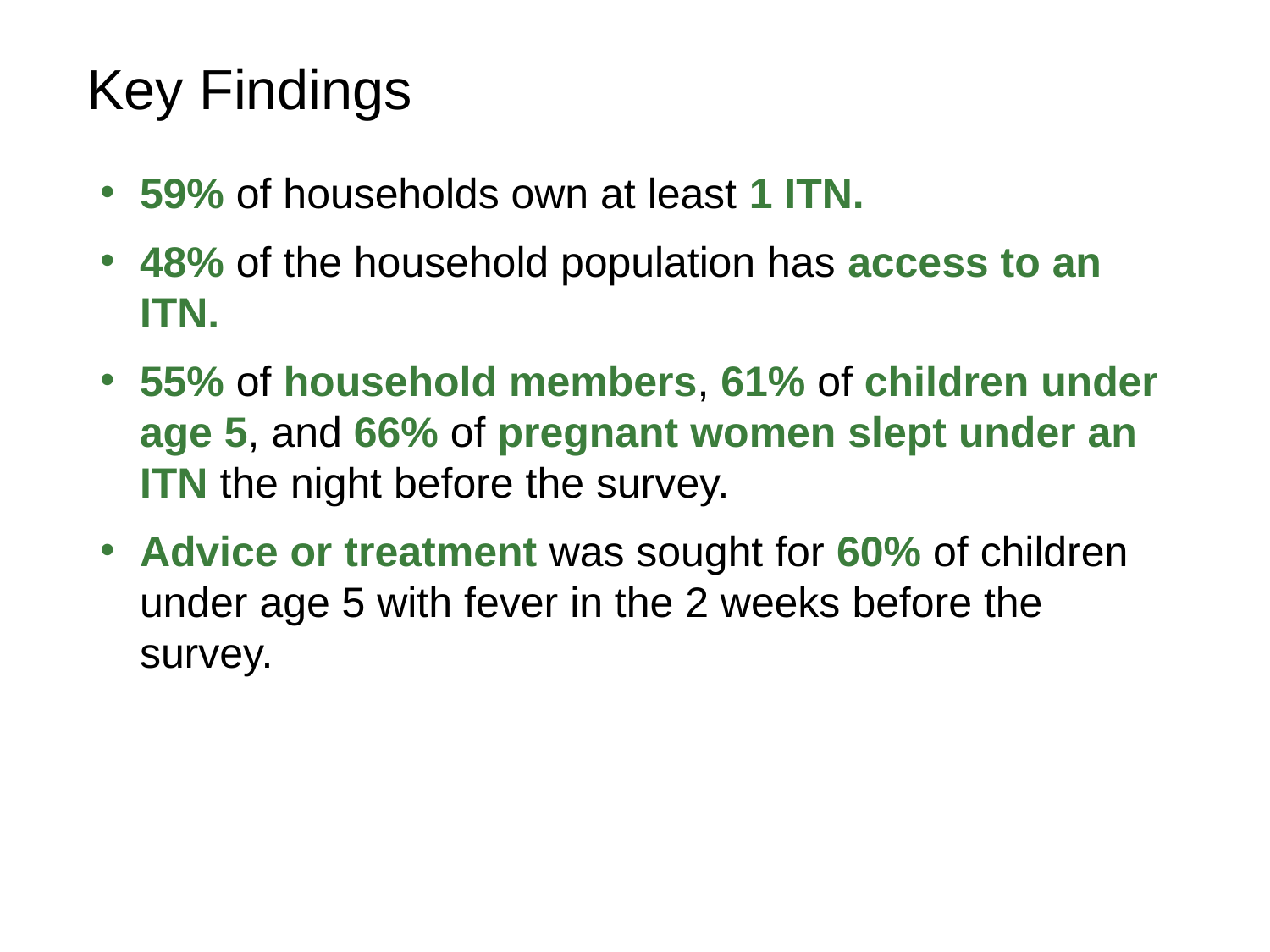

# Key Findings
59% of households own at least 1 ITN.
48% of the household population has access to an ITN.
55% of household members, 61% of children under age 5, and 66% of pregnant women slept under an ITN the night before the survey.
Advice or treatment was sought for 60% of children under age 5 with fever in the 2 weeks before the survey.